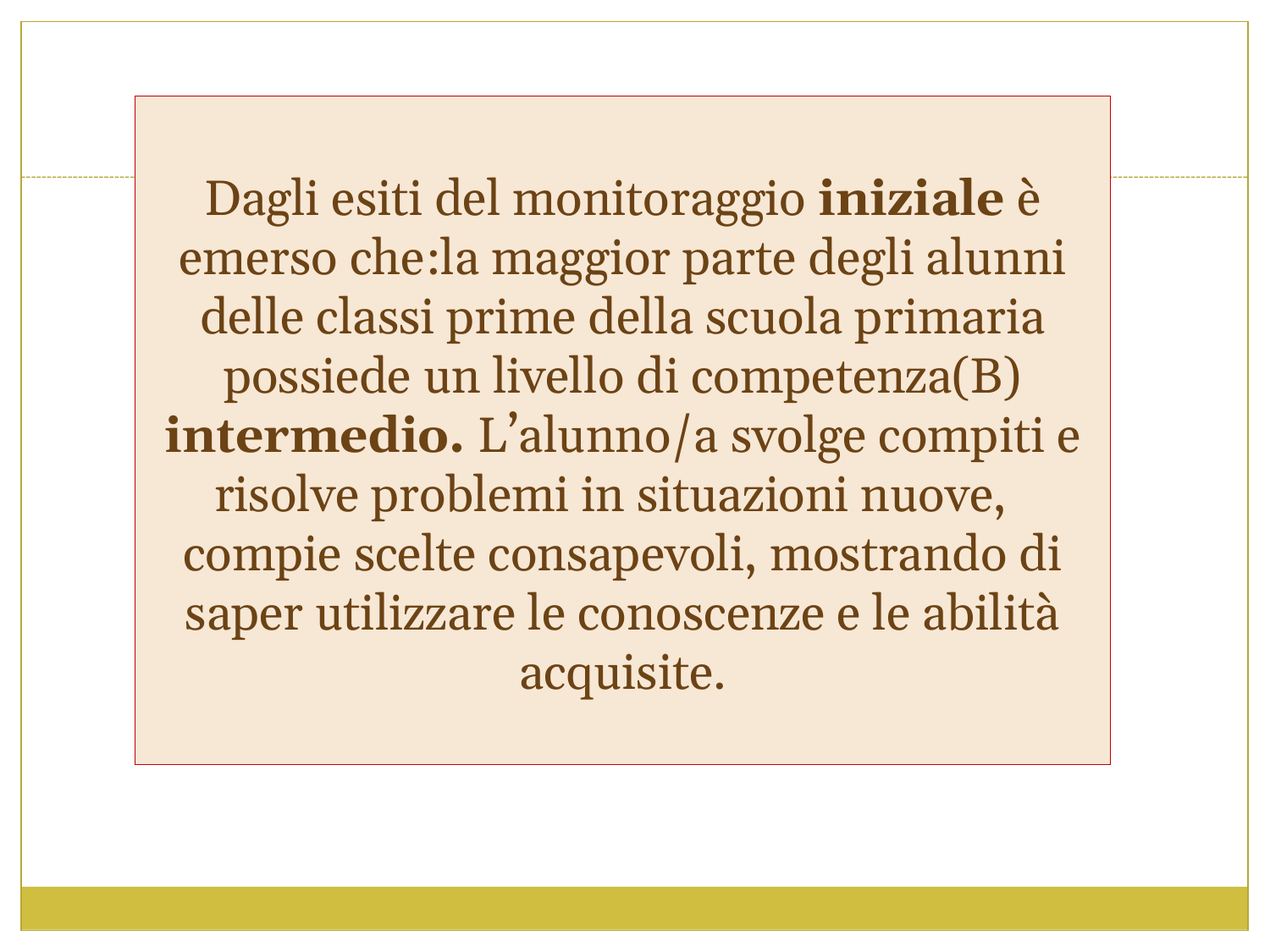

# Dagli esiti del monitoraggio iniziale è emerso che:la maggior parte degli alunni delle classi prime della scuola primaria possiede un livello di competenza(B) intermedio. L’alunno/a svolge compiti e risolve problemi in situazioni nuove,   compie scelte consapevoli, mostrando di saper utilizzare le conoscenze e le abilità acquisite.
6